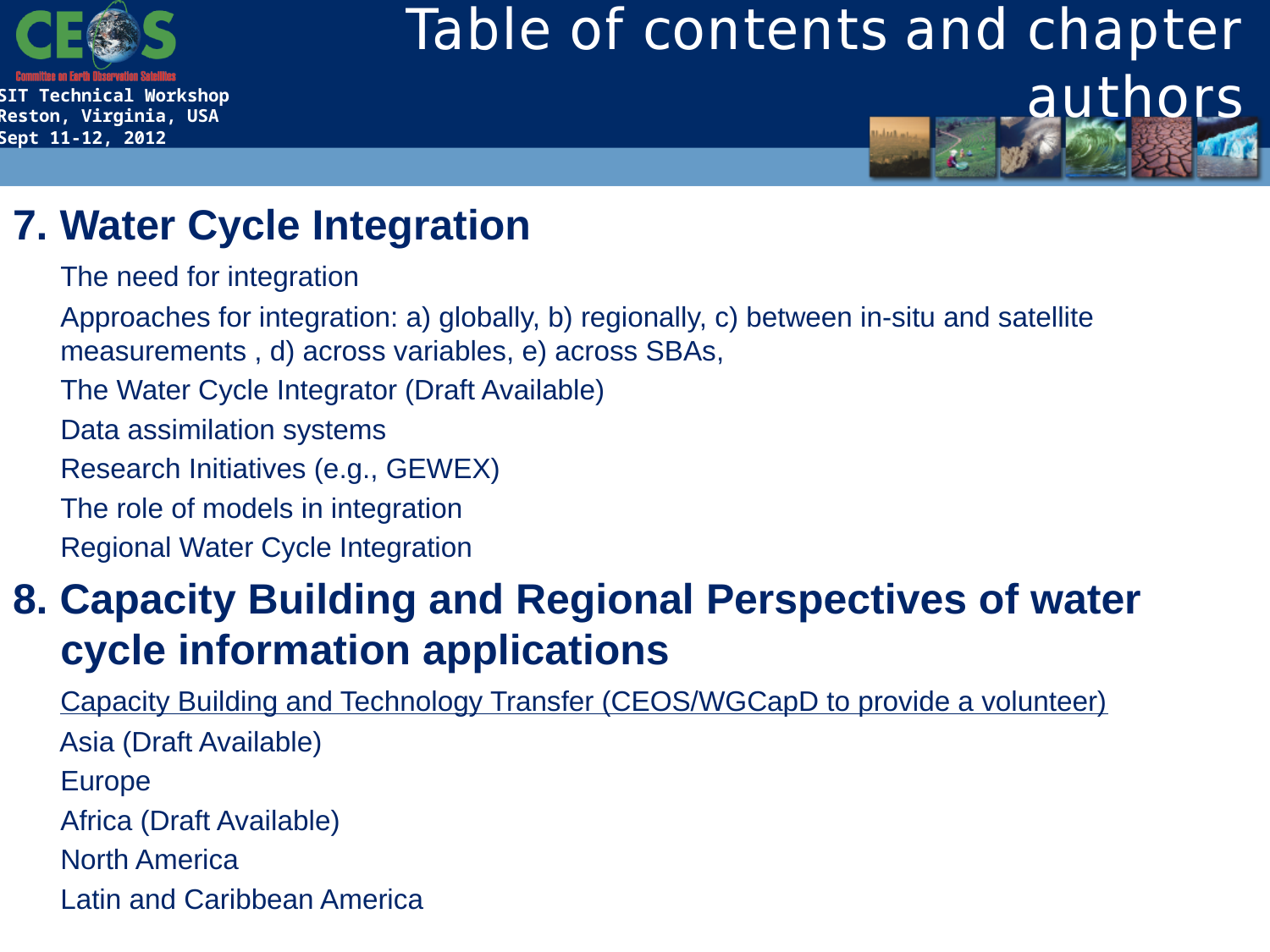

# Table of contents and chapter authors
7. Water Cycle Integration
	The need for integration
	Approaches for integration: a) globally, b) regionally, c) between in-situ and satellite measurements , d) across variables, e) across SBAs,
	The Water Cycle Integrator (Draft Available)
	Data assimilation systems
	Research Initiatives (e.g., GEWEX)
	The role of models in integration
	Regional Water Cycle Integration
8. Capacity Building and Regional Perspectives of water cycle information applications
	Capacity Building and Technology Transfer (CEOS/WGCapD to provide a volunteer)
      Asia (Draft Available)
	Europe
	Africa (Draft Available)
	North America
	Latin and Caribbean America